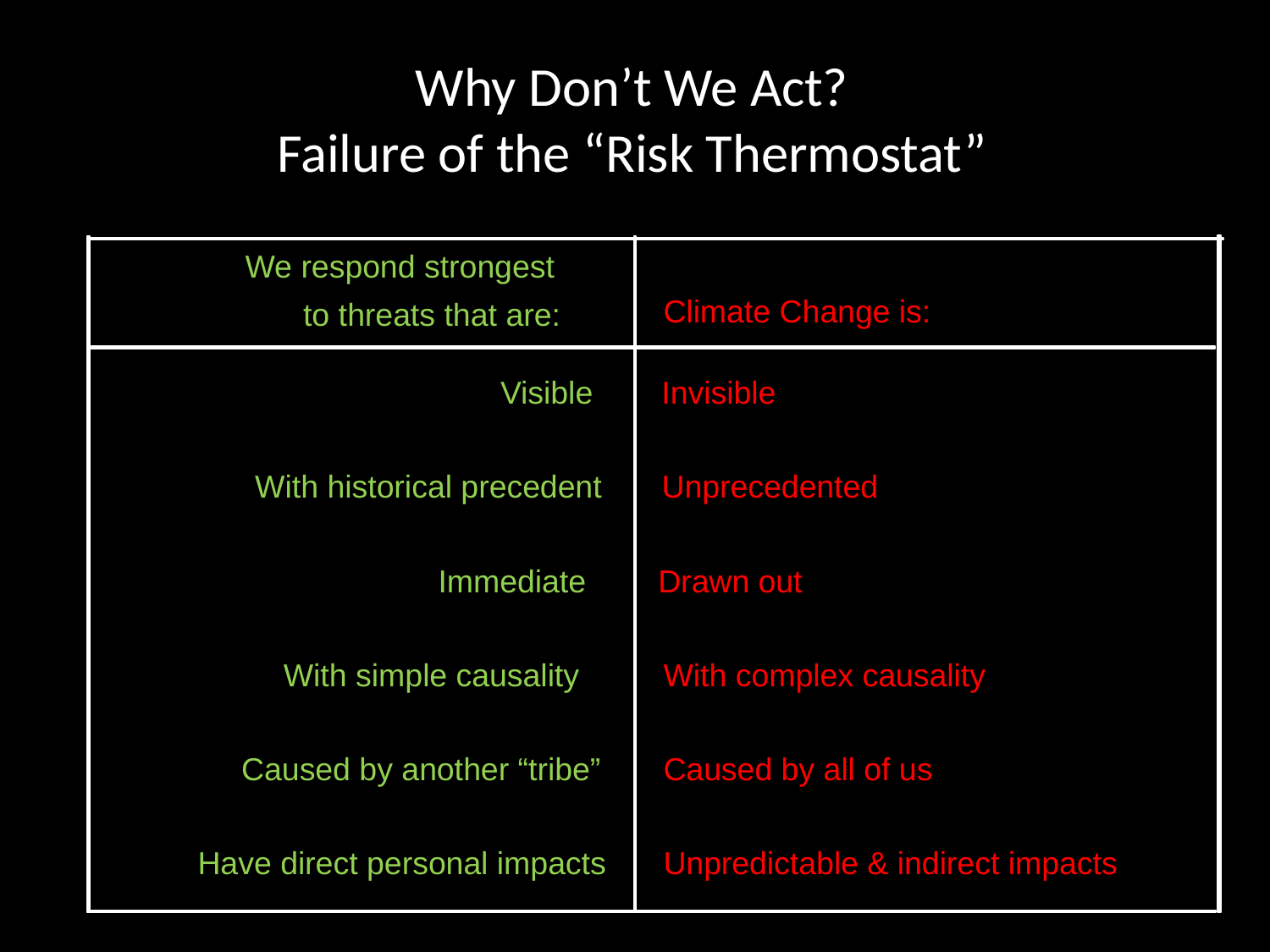

# Why Don’t We Act? Failure of the “Risk Thermostat”

We respond strongest
Climate Change is:
to threats that are:

Visible
Invisible
With historical precedent
Unprecedented
Immediate
Drawn out
With simple causality
With complex causality
Caused by another “tribe”
Caused by all of us
Have direct personal impacts
Unpredictable & indirect impacts